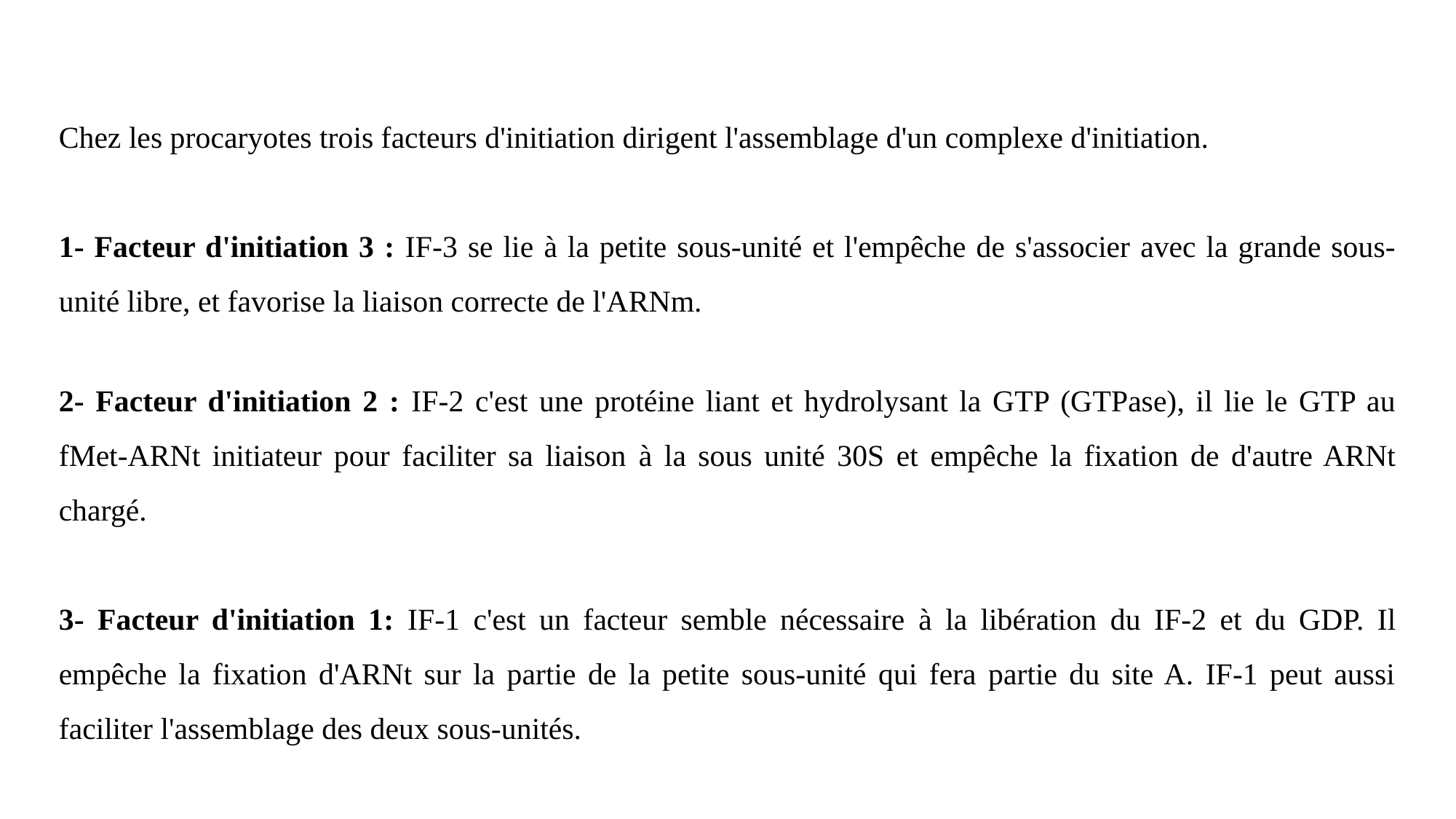

Chez les procaryotes trois facteurs d'initiation dirigent l'assemblage d'un complexe d'initiation.

1- Facteur d'initiation 3 : IF-3 se lie à la petite sous-unité et l'empêche de s'associer avec la grande sous-unité libre, et favorise la liaison correcte de l'ARNm.
2- Facteur d'initiation 2 : IF-2 c'est une protéine liant et hydrolysant la GTP (GTPase), il lie le GTP au fMet-ARNt initiateur pour faciliter sa liaison à la sous unité 30S et empêche la fixation de d'autre ARNt chargé.

3- Facteur d'initiation 1: IF-1 c'est un facteur semble nécessaire à la libération du IF-2 et du GDP. Il empêche la fixation d'ARNt sur la partie de la petite sous-unité qui fera partie du site A. IF-1 peut aussi faciliter l'assemblage des deux sous-unités.